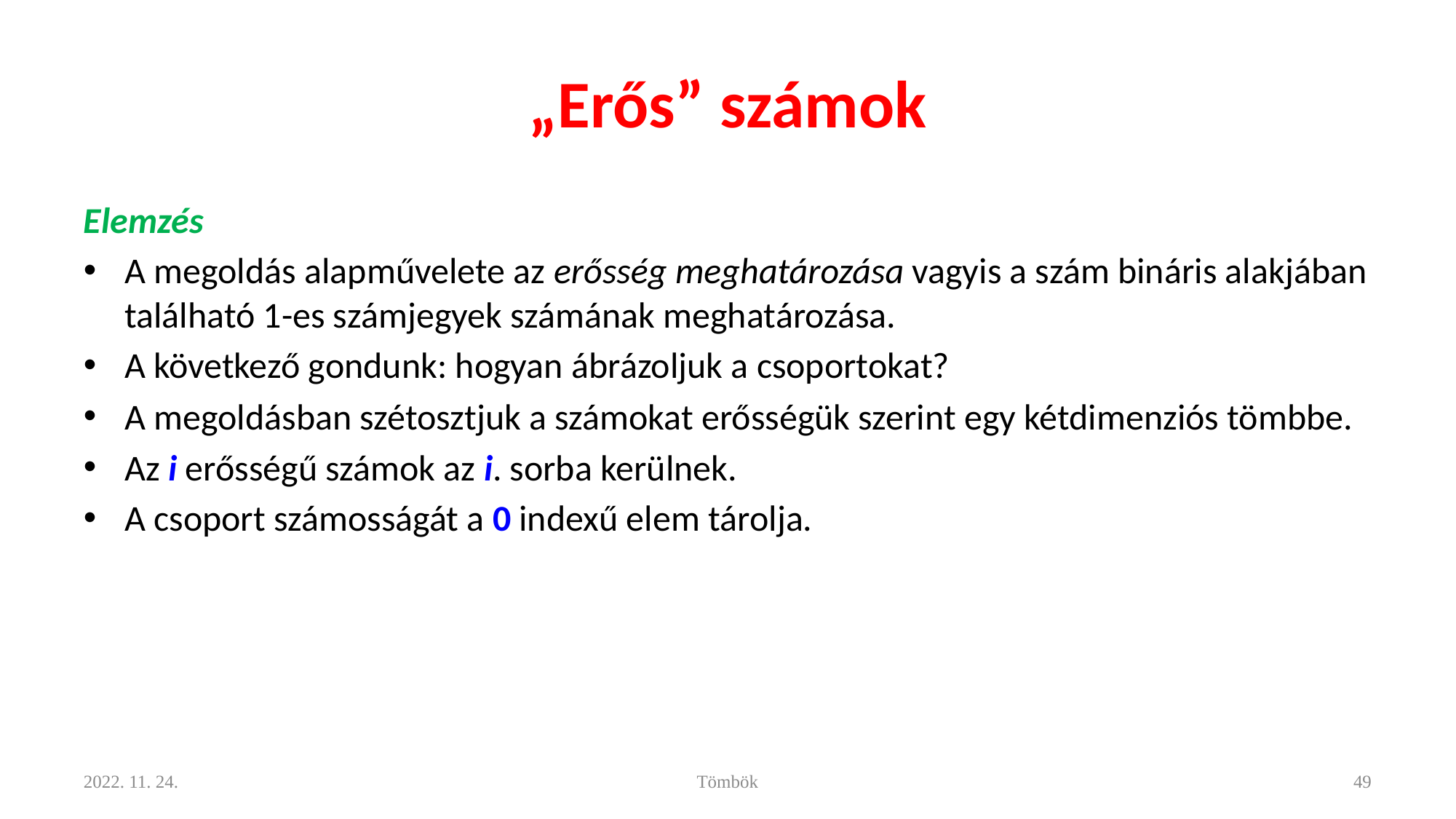

# „Erős” számok
Elemzés
A megoldás alapművelete az erősség meghatározása vagyis a szám bináris alakjában található 1-es számjegyek számának meghatározása.
A következő gondunk: hogyan ábrázoljuk a csoportokat?
A megoldásban szétosztjuk a számokat erősségük szerint egy kétdimenziós tömbbe.
Az i erősségű számok az i. sorba kerülnek.
A csoport számosságát a 0 indexű elem tárolja.

2022. 11. 24.
Tömbök
49